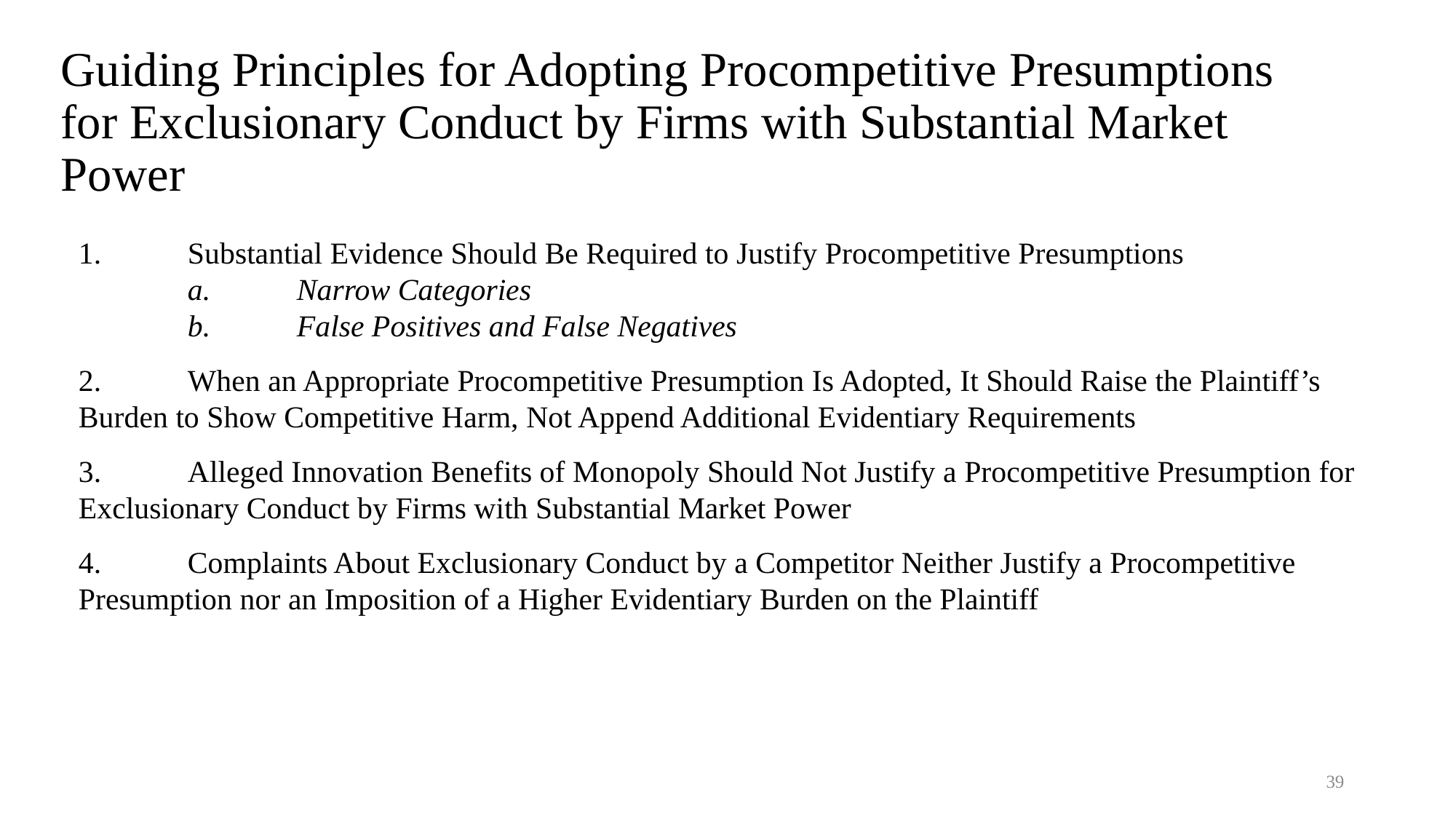

# Guiding Principles for Adopting Procompetitive Presumptions for Exclusionary Conduct by Firms with Substantial Market Power
1.	Substantial Evidence Should Be Required to Justify Procompetitive Presumptions
	a.	Narrow Categories
	b.	False Positives and False Negatives
2.	When an Appropriate Procompetitive Presumption Is Adopted, It Should Raise the Plaintiff’s Burden to Show Competitive Harm, Not Append Additional Evidentiary Requirements
3.	Alleged Innovation Benefits of Monopoly Should Not Justify a Procompetitive Presumption for Exclusionary Conduct by Firms with Substantial Market Power
4.	Complaints About Exclusionary Conduct by a Competitor Neither Justify a Procompetitive Presumption nor an Imposition of a Higher Evidentiary Burden on the Plaintiff
39